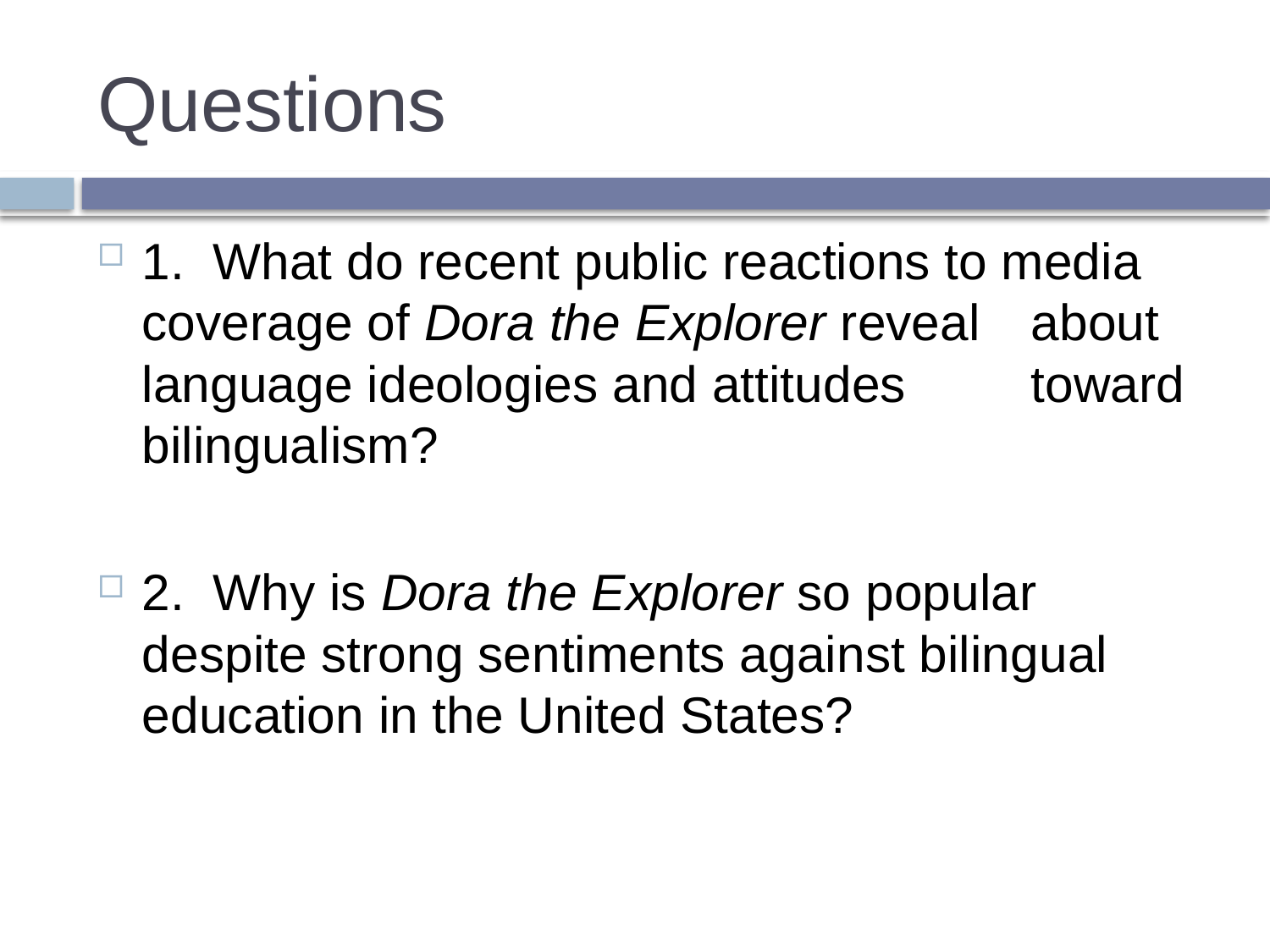

# Questions
1.  What do recent public reactions to media 	coverage of Dora the Explorer reveal 	about language ideologies and attitudes 	toward bilingualism?

2.  Why is Dora the Explorer so popular	despite strong sentiments against bilingual 	education in the United States?